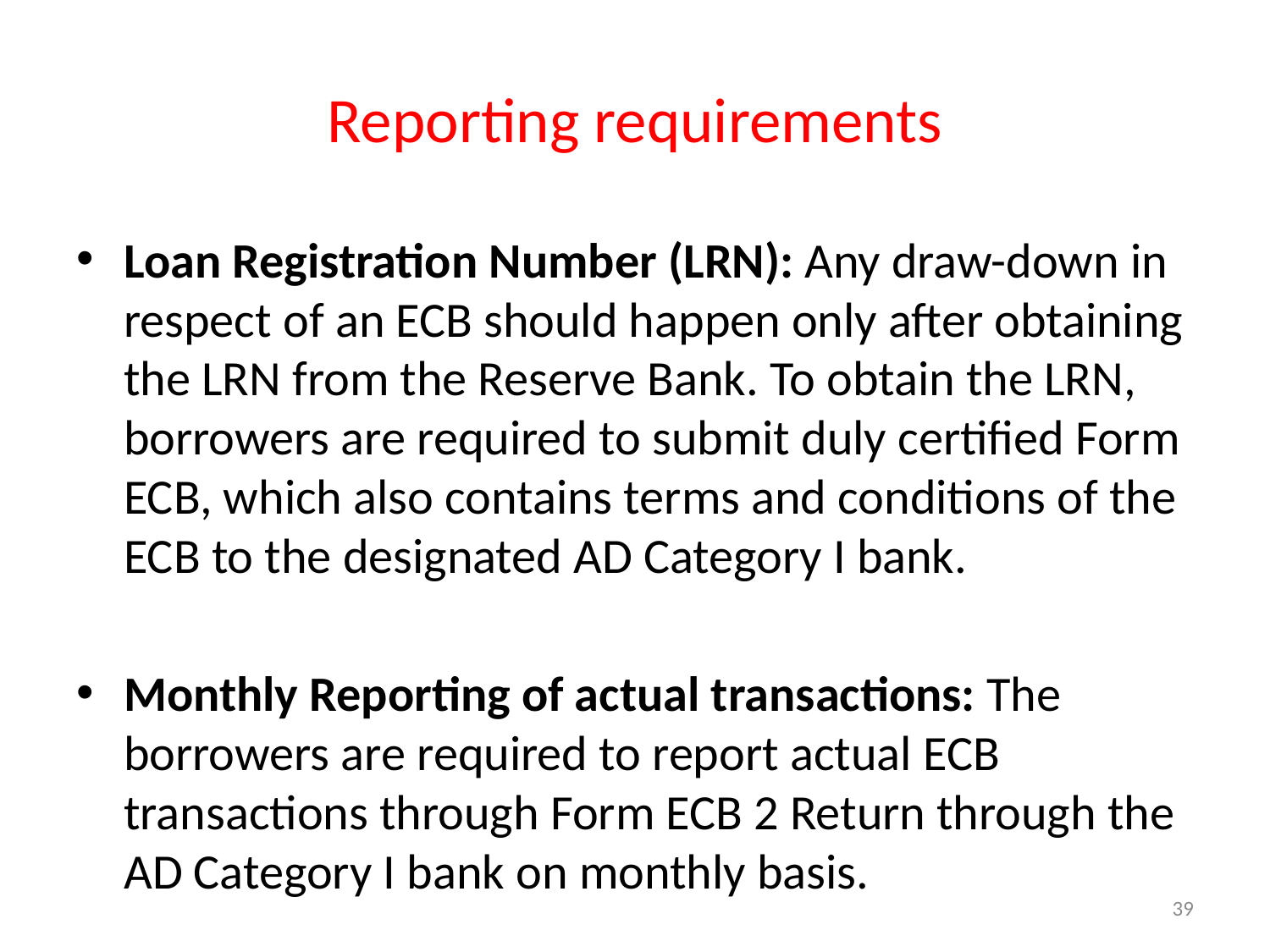

# Reporting requirements
Loan Registration Number (LRN): Any draw-down in respect of an ECB should happen only after obtaining the LRN from the Reserve Bank. To obtain the LRN, borrowers are required to submit duly certified Form ECB, which also contains terms and conditions of the ECB to the designated AD Category I bank.

Monthly Reporting of actual transactions: The borrowers are required to report actual ECB transactions through Form ECB 2 Return through the AD Category I bank on monthly basis.
39